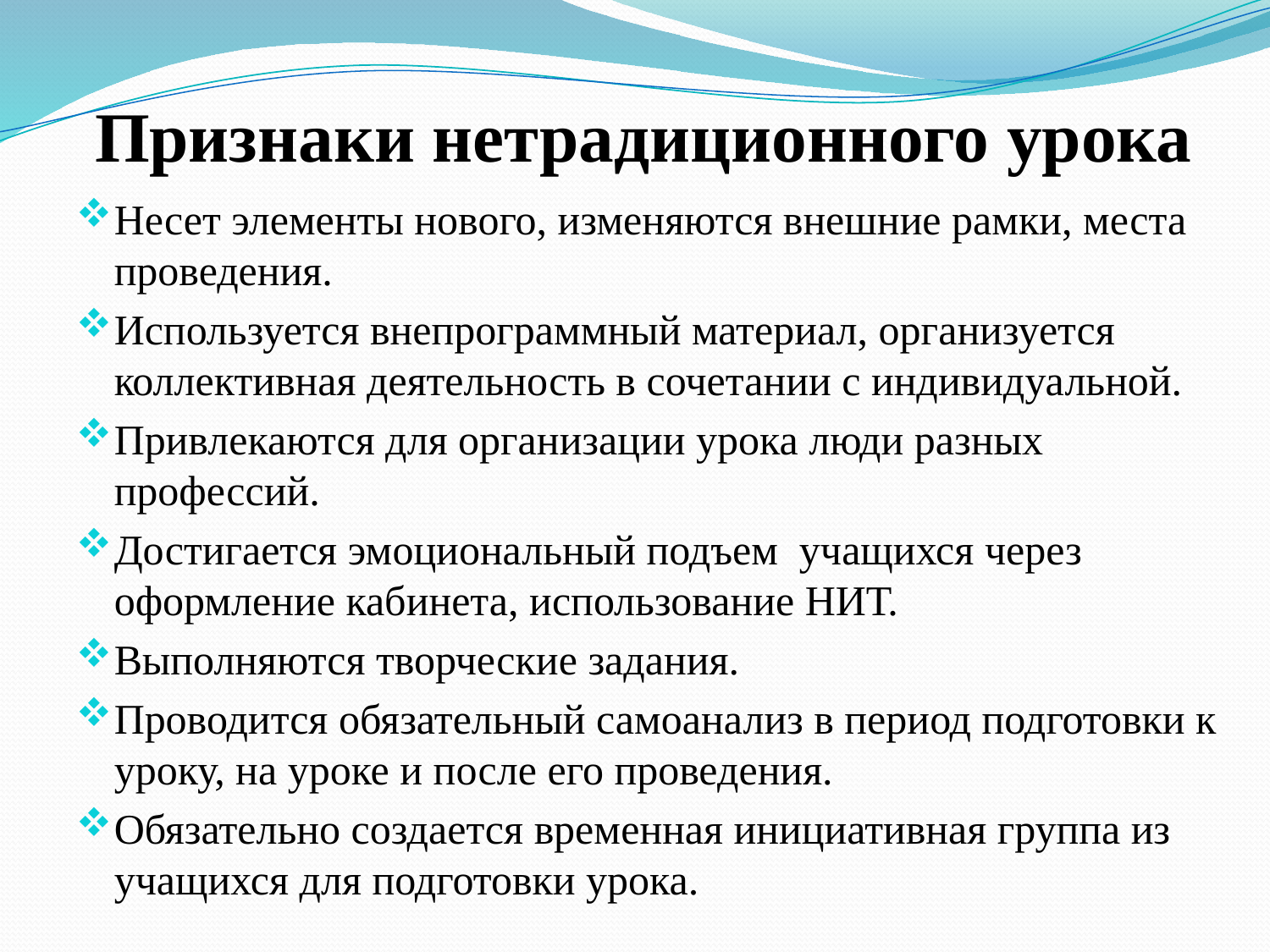

# Признаки нетрадиционного урока
Несет элементы нового, изменяются внешние рамки, места проведения.
Используется внепрограммный материал, организуется коллективная деятельность в сочетании с индивидуальной.
Привлекаются для организации урока люди разных профессий.
Достигается эмоциональный подъем  учащихся через оформление кабинета, использование НИТ.
Выполняются творческие задания.
Проводится обязательный самоанализ в период подготовки к уроку, на уроке и после его проведения.
Обязательно создается временная инициативная группа из учащихся для подготовки урока.